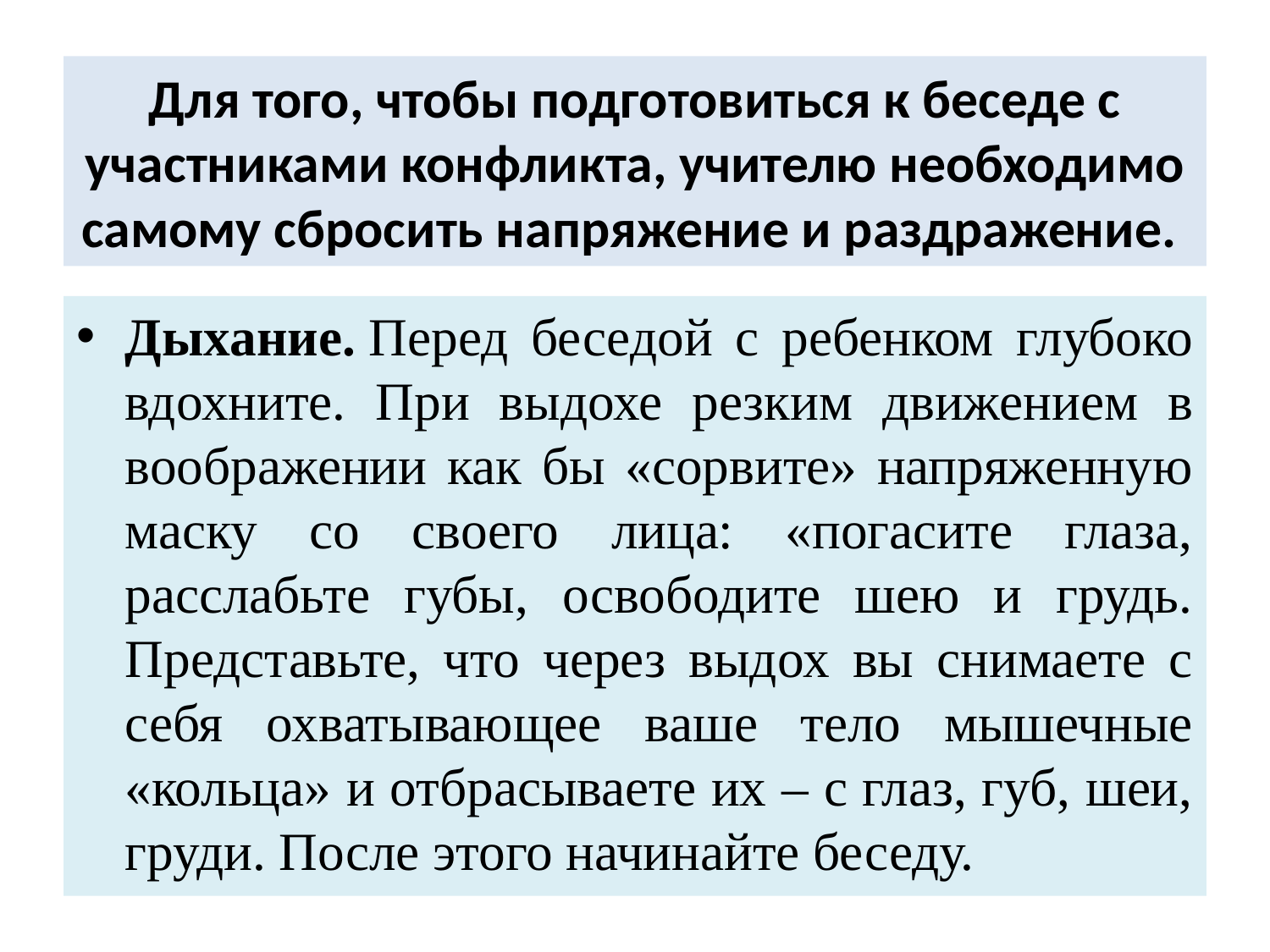

# Для того, чтобы подготовиться к беседе с участниками конфликта, учителю необходимо самому сбросить напряжение и раздражение.
Дыхание. Перед беседой с ребенком глубоко вдохните. При выдохе резким движением в воображении как бы «сорвите» напряженную маску со своего лица: «погасите глаза, расслабьте губы, освободите шею и грудь. Представьте, что через выдох вы снимаете с себя охватывающее ваше тело мышечные «кольца» и отбрасываете их – с глаз, губ, шеи, груди. После этого начинайте беседу.